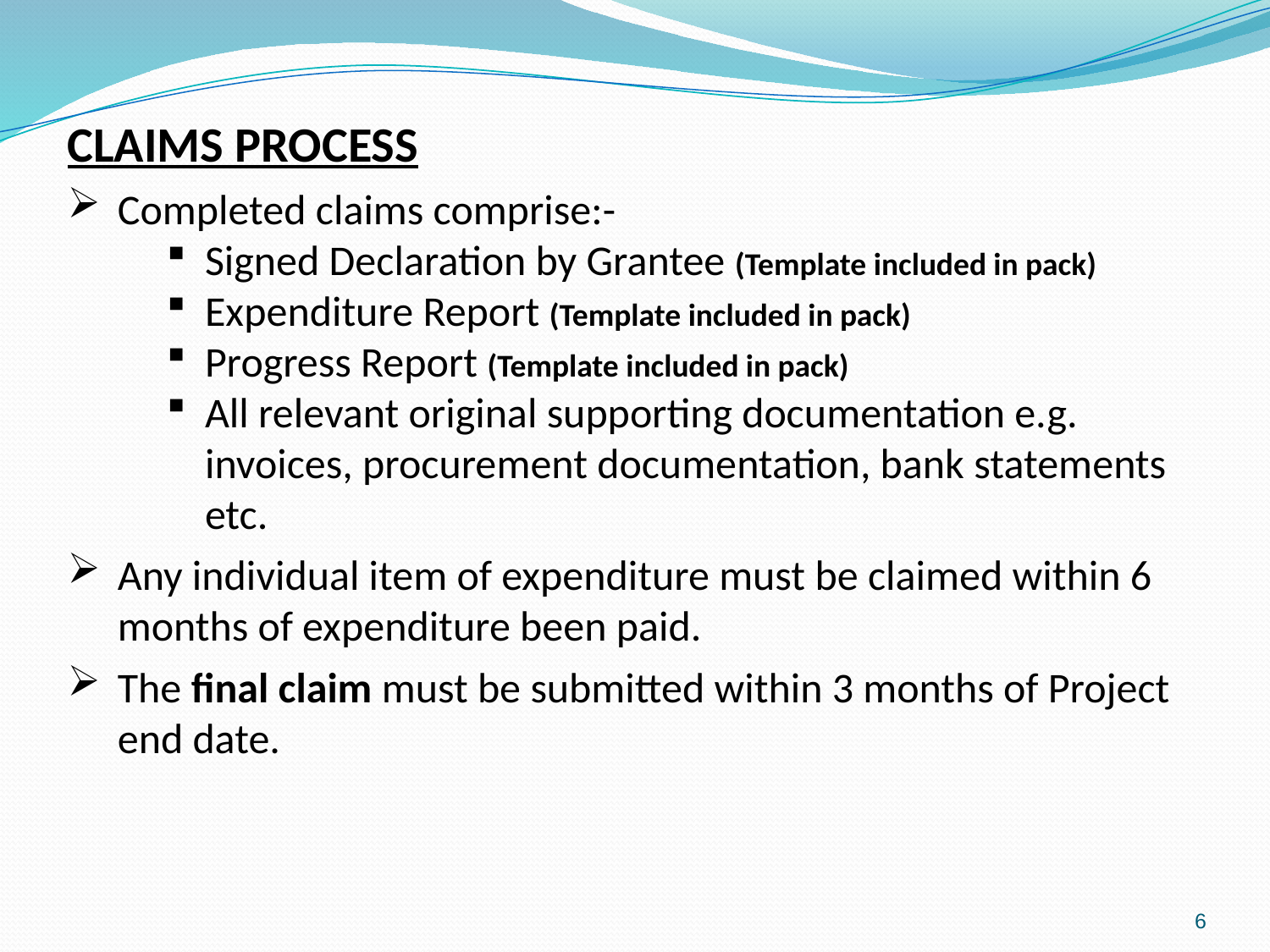

CLAIMS PROCESS
Completed claims comprise:-
Signed Declaration by Grantee (Template included in pack)
Expenditure Report (Template included in pack)
Progress Report (Template included in pack)
All relevant original supporting documentation e.g. invoices, procurement documentation, bank statements etc.
Any individual item of expenditure must be claimed within 6 months of expenditure been paid.
The final claim must be submitted within 3 months of Project end date.
6